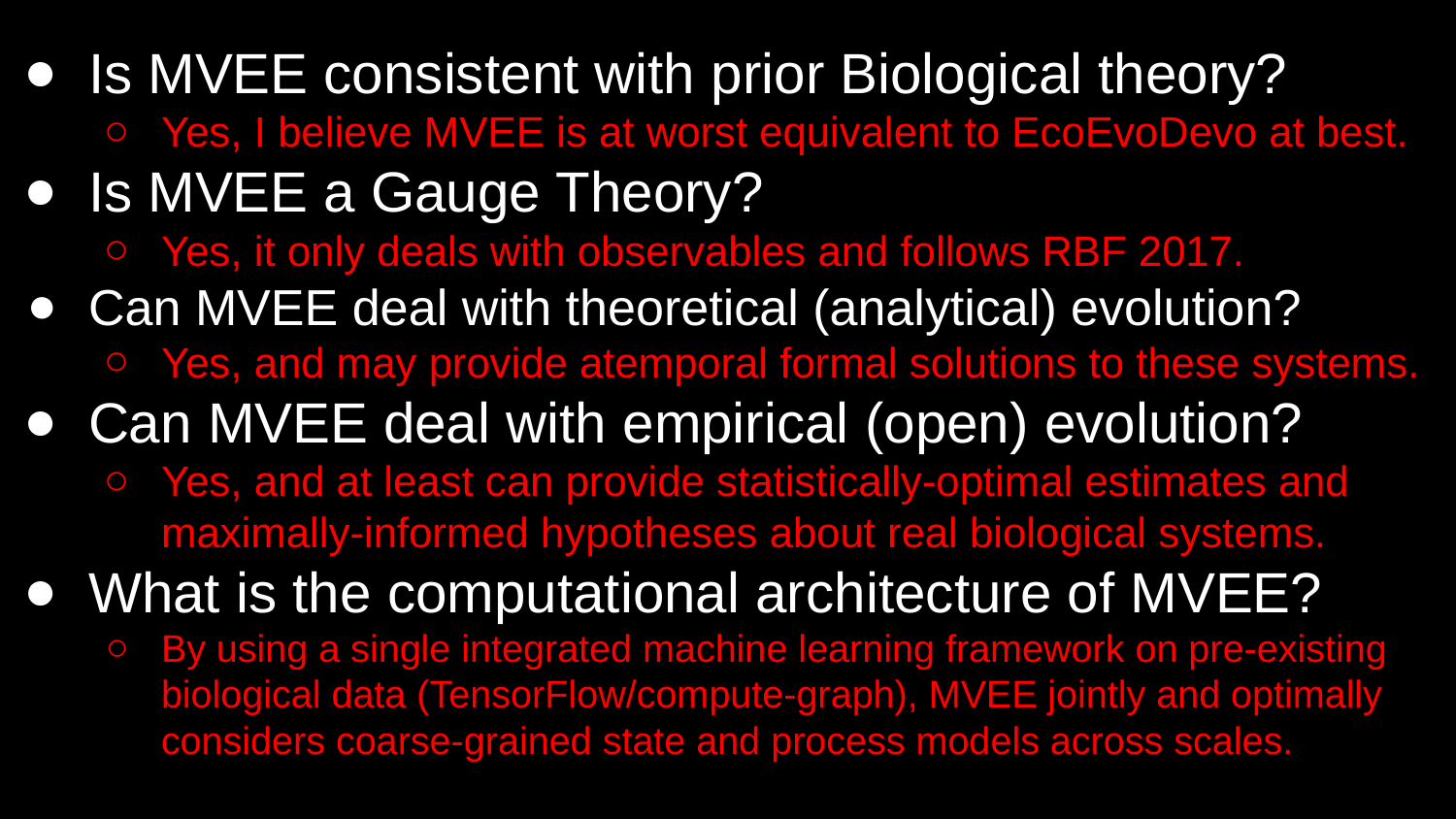

# Is MVEE consistent with prior Biological theory?
Yes, I believe MVEE is at worst equivalent to EcoEvoDevo at best.
Is MVEE a Gauge Theory?
Yes, it only deals with observables and follows RBF 2017.
Can MVEE deal with theoretical (analytical) evolution?
Yes, and may provide atemporal formal solutions to these systems.
Can MVEE deal with empirical (open) evolution?
Yes, and at least can provide statistically-optimal estimates and maximally-informed hypotheses about real biological systems.
What is the computational architecture of MVEE?
By using a single integrated machine learning framework on pre-existing biological data (TensorFlow/compute-graph), MVEE jointly and optimally considers coarse-grained state and process models across scales.